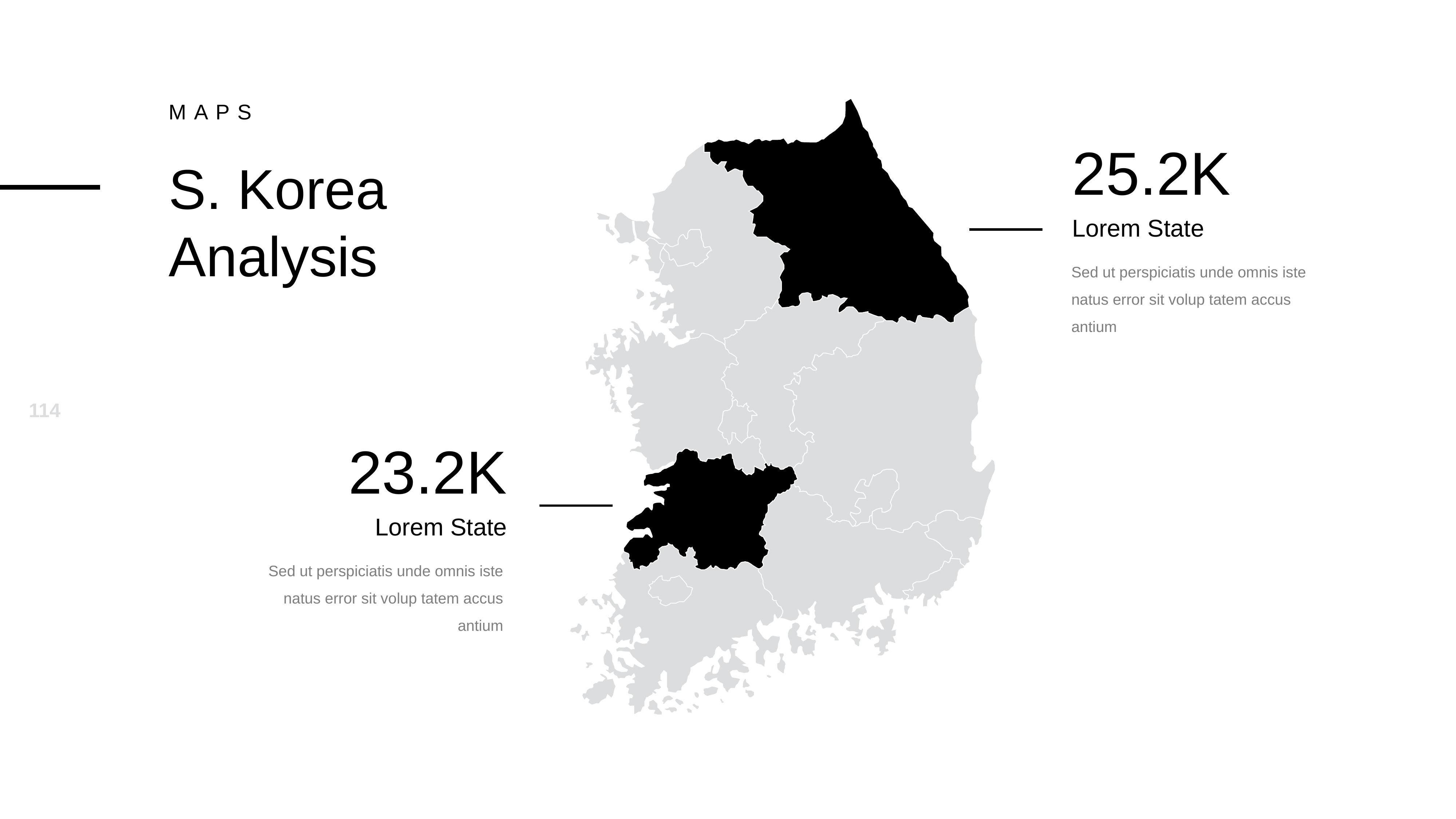

maps

25.2K
S. Korea
Analysis
Lorem State
Sed ut perspiciatis unde omnis iste natus error sit volup tatem accus antium
23.2K
Lorem State
Sed ut perspiciatis unde omnis iste natus error sit volup tatem accus antium